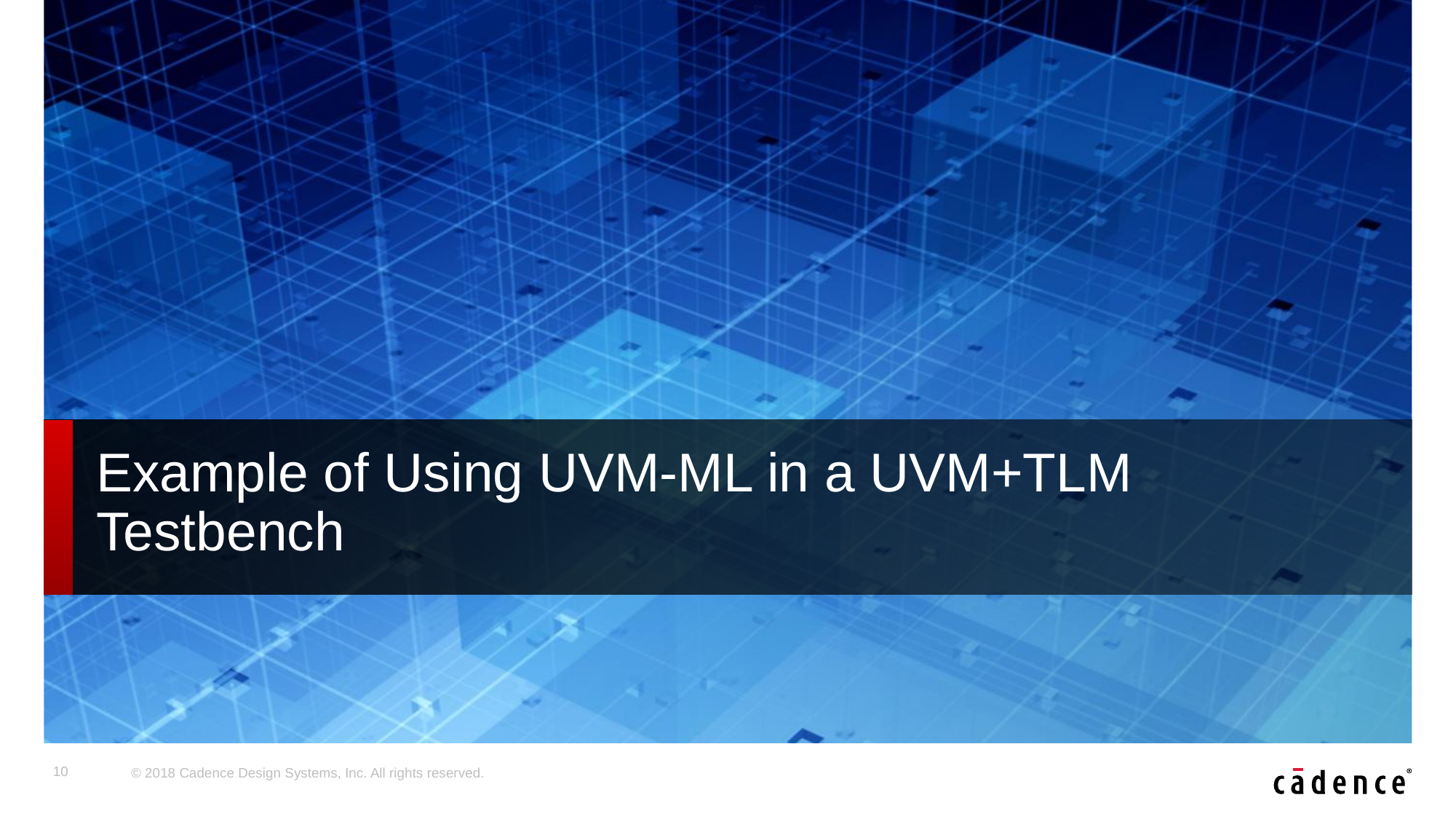

# Example of Using UVM-ML in a UVM+TLM Testbench